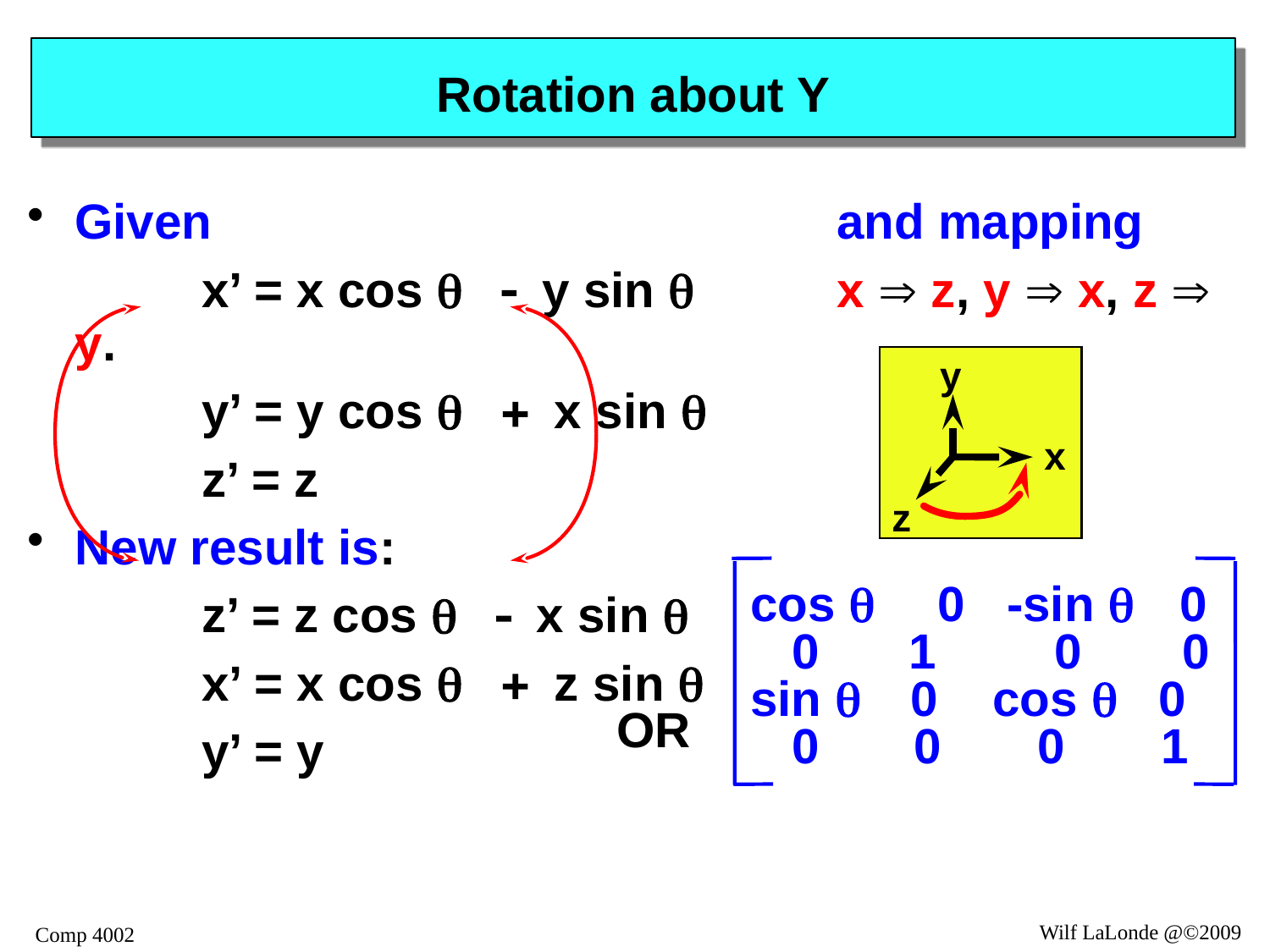

# Rotation about Y
Given					and mapping
		x’ = x cos θ  − y sin θ		x ⇒ z, y ⇒ x, z ⇒ y.
		y’ = y cos θ  + x sin θ
		z’ = z
New result is:
		z’ = z cos θ  − x sin θ
		x’ = x cos θ  + z sin θ
		y’ = y

y

x

z

cos θ   0   -sin θ    0
   0   	   1       0        0
sin θ     0    cos θ   0
   0         0       0       1
OR